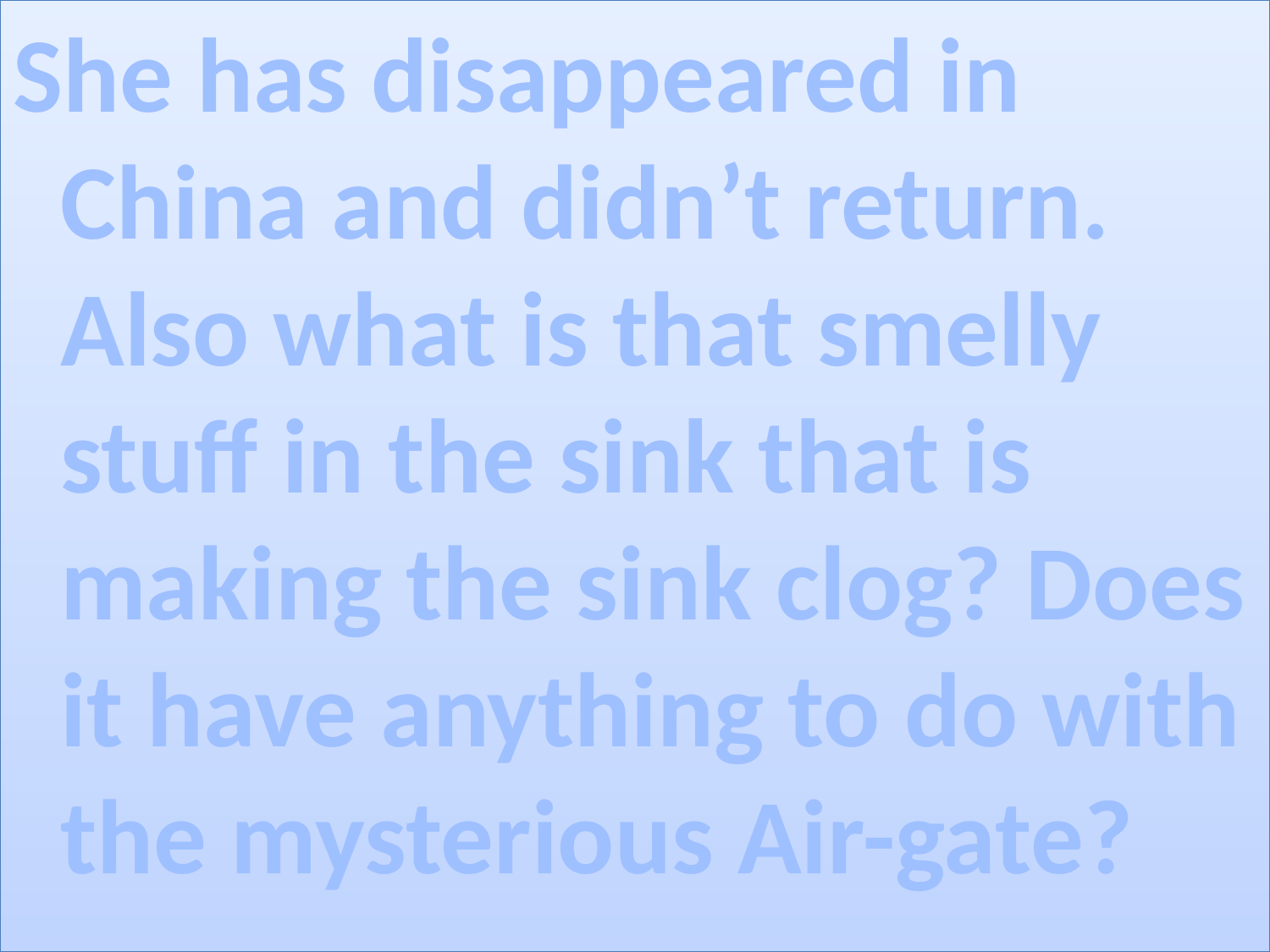

She has disappeared in China and didn’t return. Also what is that smelly stuff in the sink that is making the sink clog? Does it have anything to do with the mysterious Air-gate?